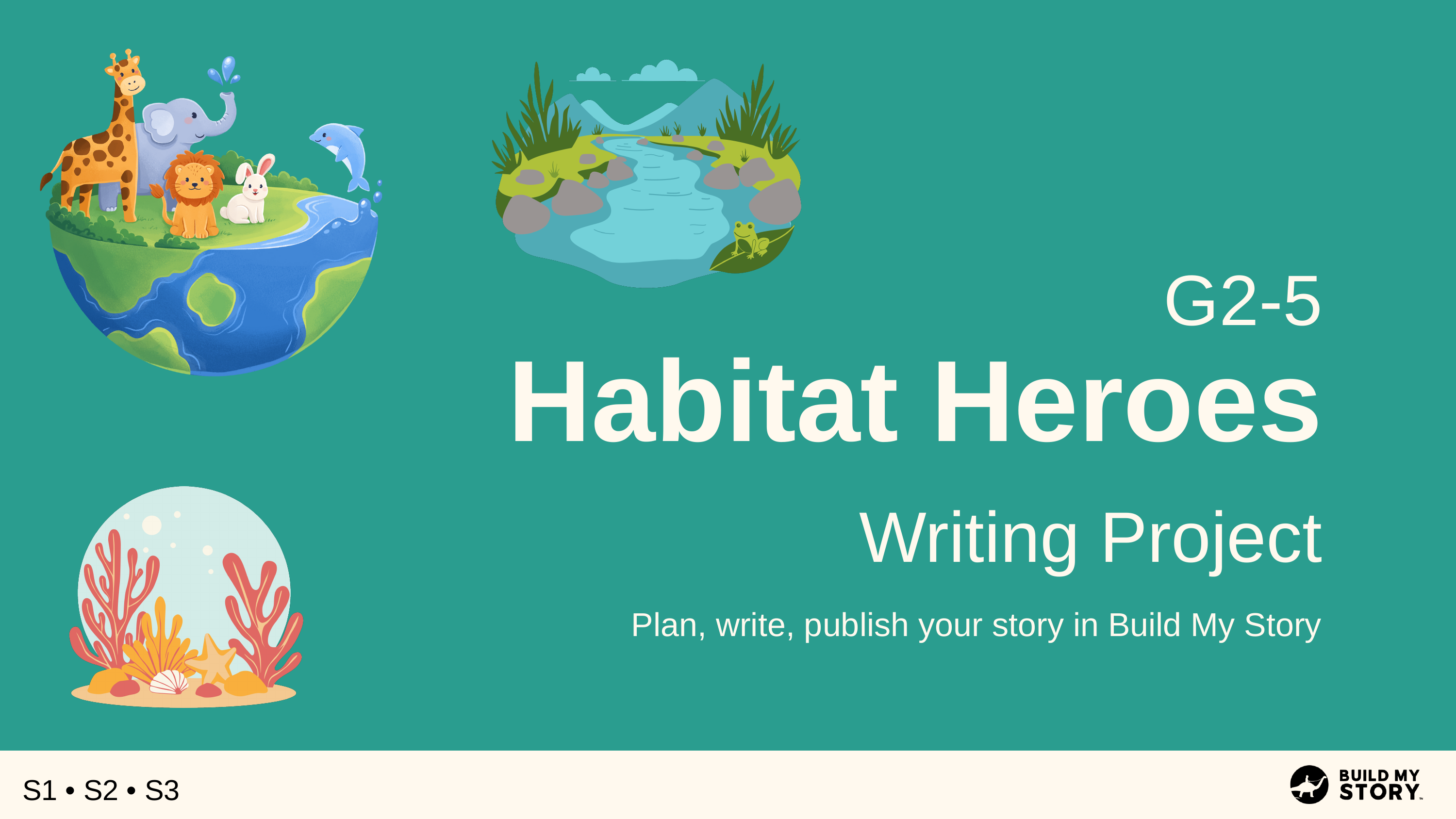

G2-5
Habitat Heroes
Writing Project

Plan, write, publish your story in Build My Story

S1 • S2 • S3